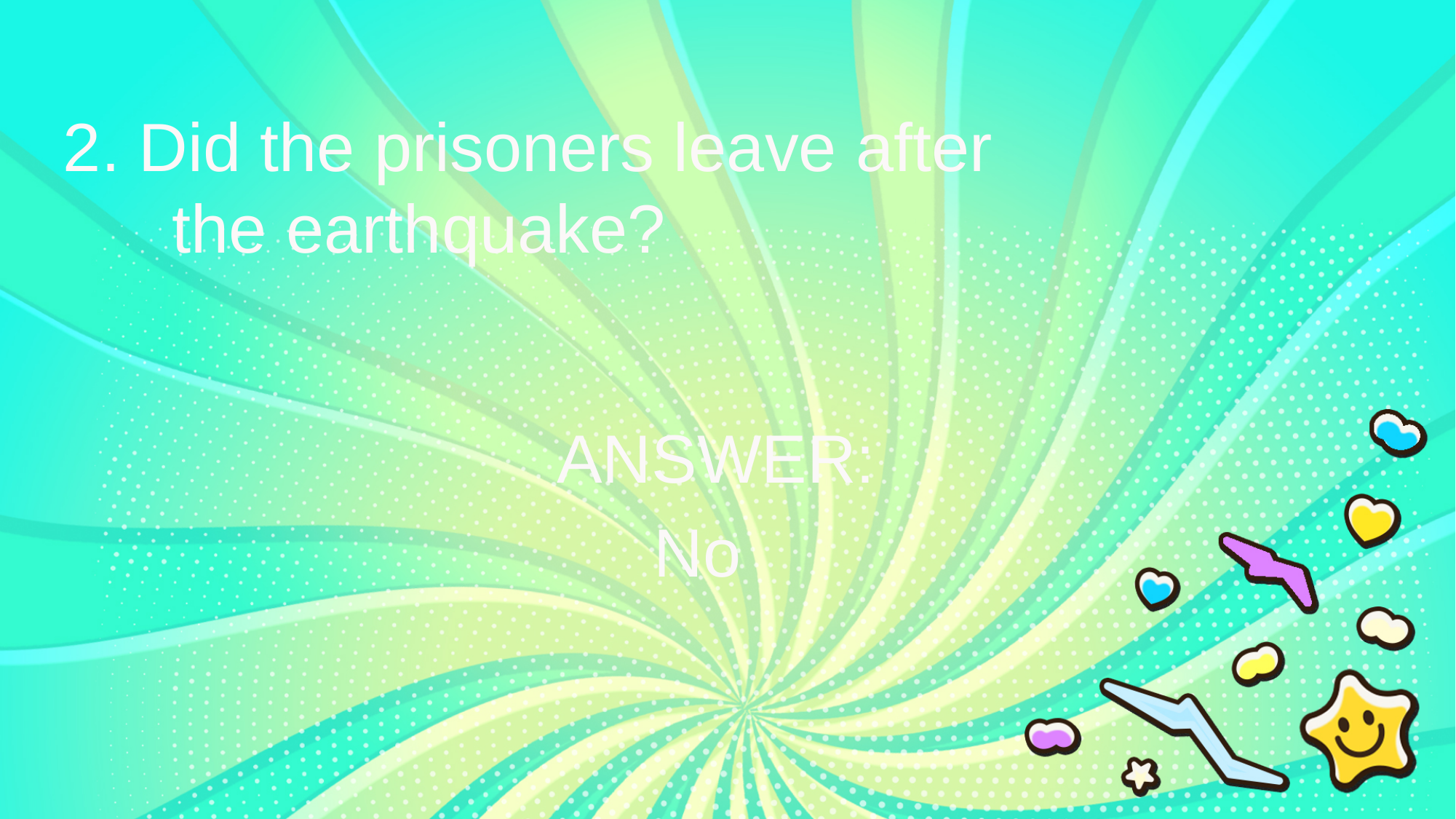

2. Did the prisoners leave after
	the earthquake?
ANSWER:
No